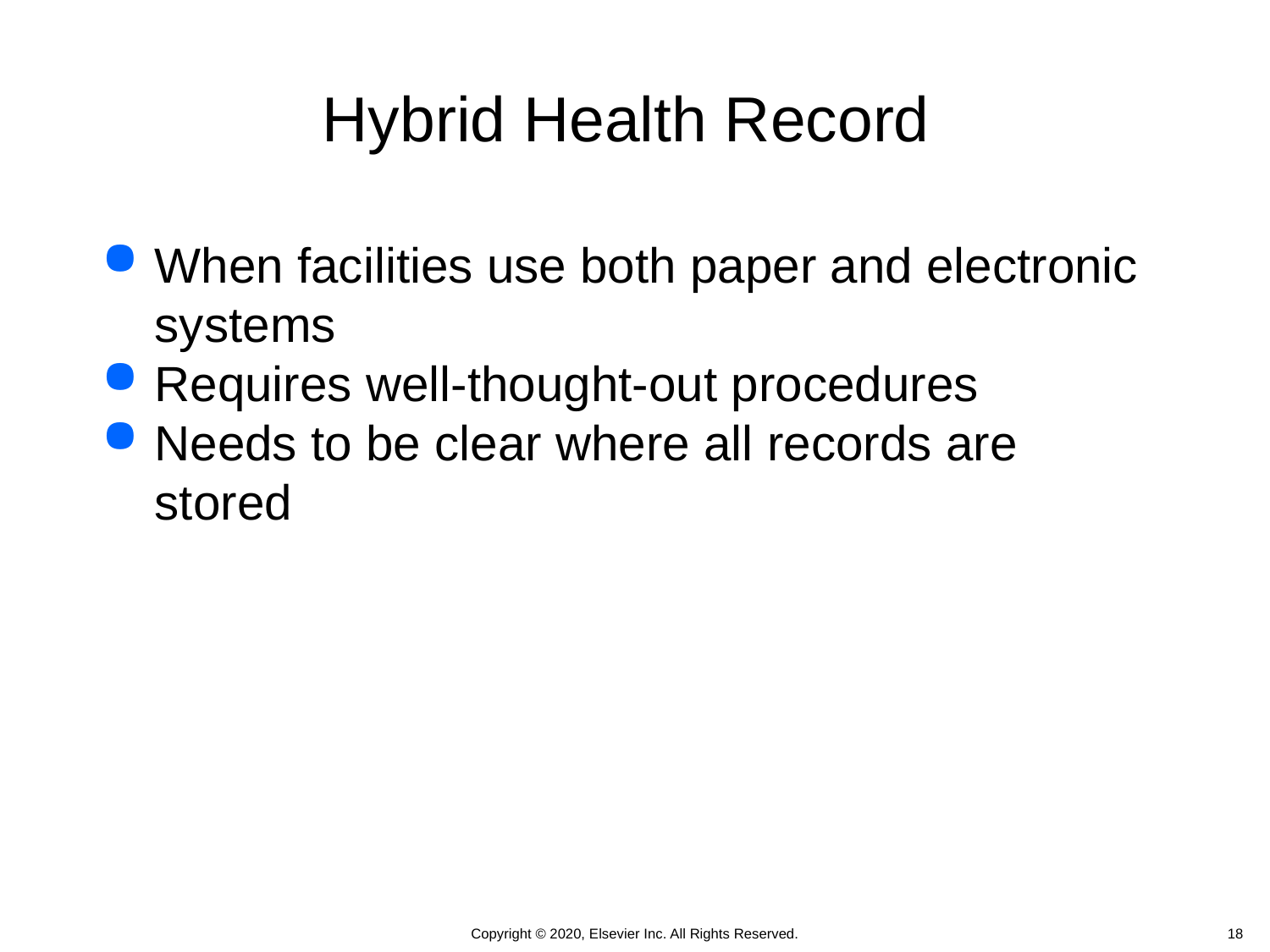

# Hybrid Health Record
When facilities use both paper and electronic systems
Requires well-thought-out procedures
Needs to be clear where all records are stored

18